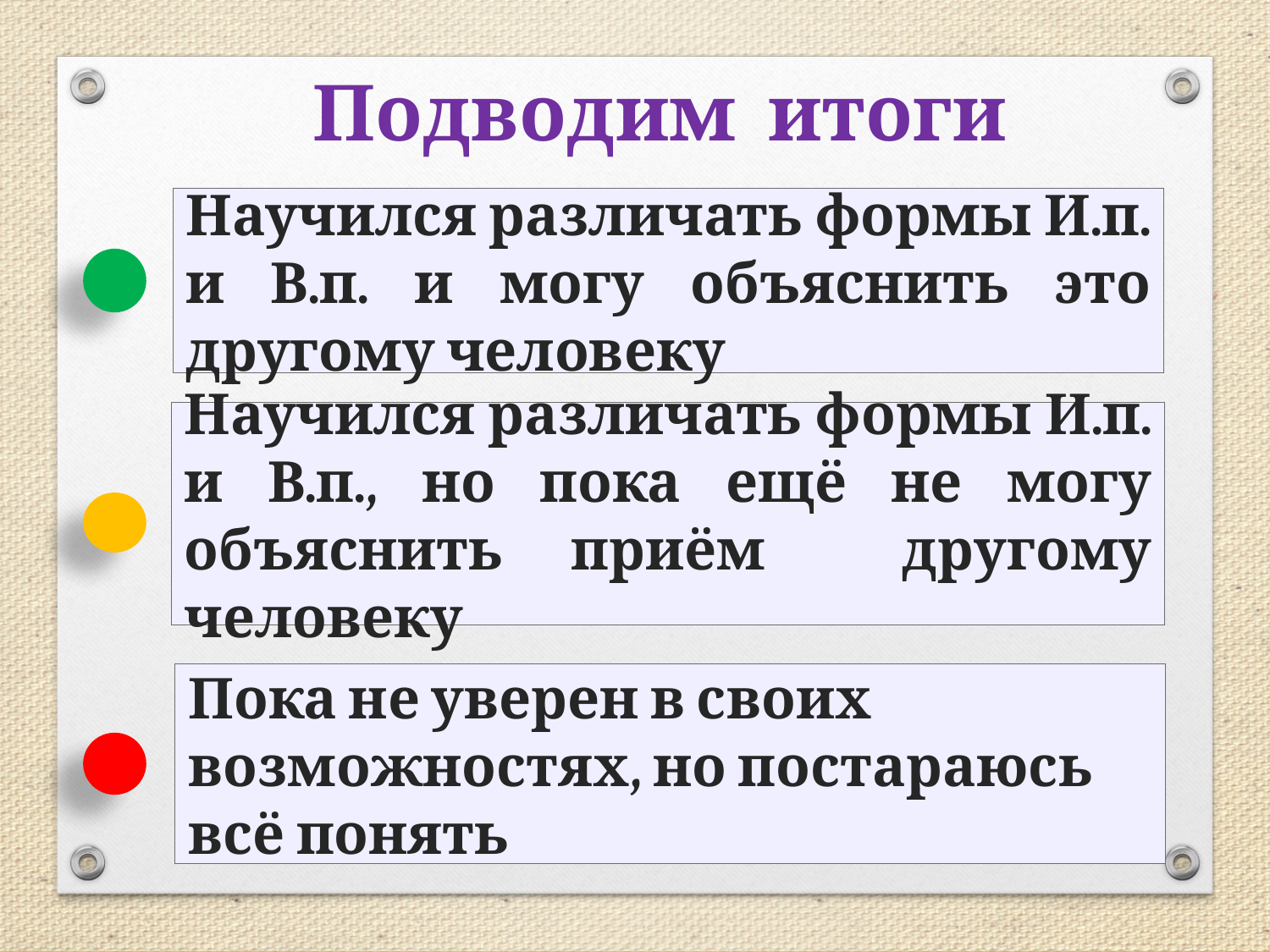

Подводим  итоги
Научился различать формы И.п. и В.п. и могу объяснить это другому человеку

Научился различать формы И.п. и В.п., но пока ещё не могу объяснить приём  другому человеку

Пока не уверен в своих возможностях, но постараюсь всё понять